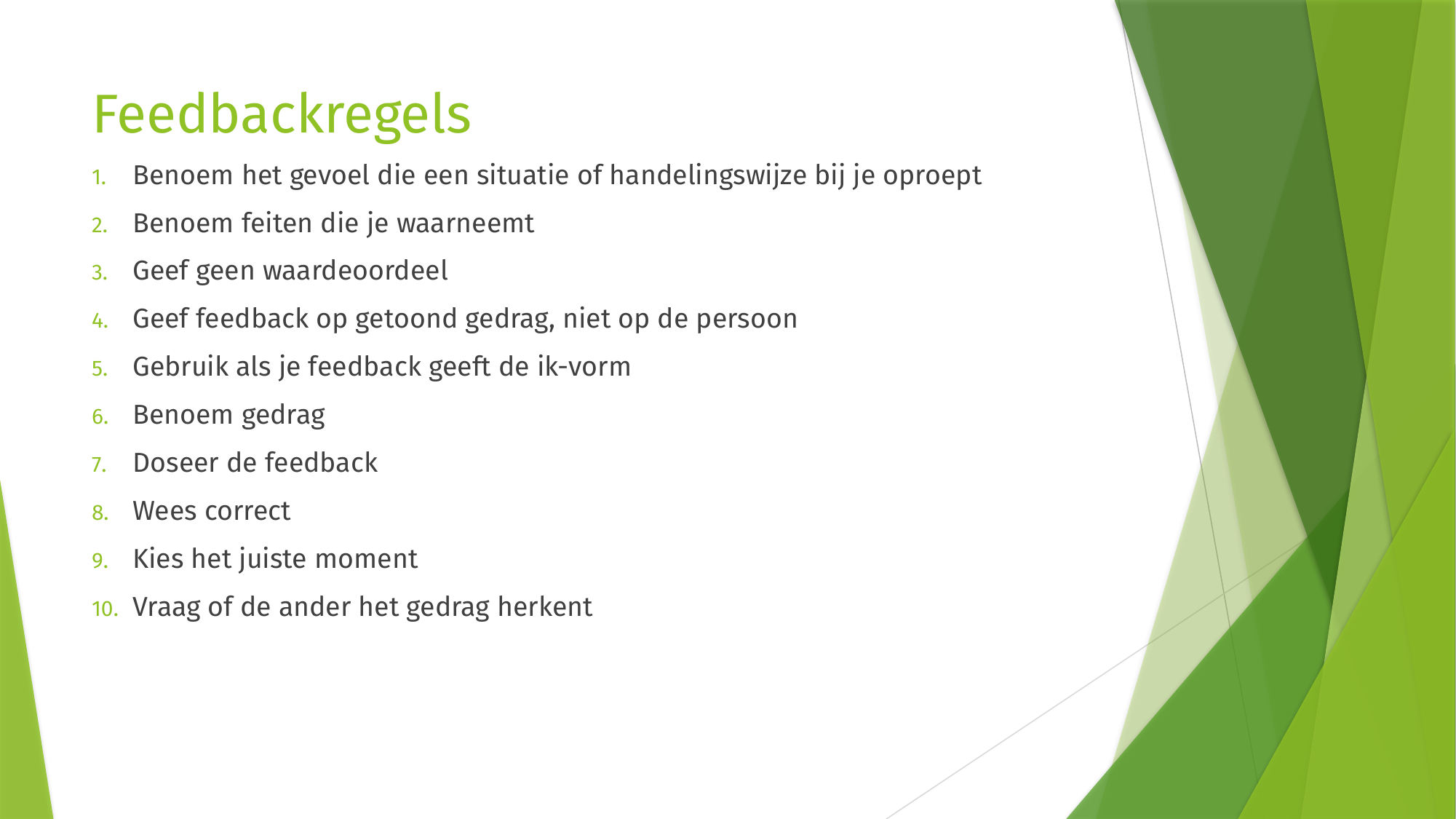

# Feedbackregels
Benoem het gevoel die een situatie of handelingswijze bij je oproept
Benoem feiten die je waarneemt
Geef geen waardeoordeel
Geef feedback op getoond gedrag, niet op de persoon
Gebruik als je feedback geeft de ik-vorm
Benoem gedrag
Doseer de feedback
Wees correct
Kies het juiste moment
Vraag of de ander het gedrag herkent